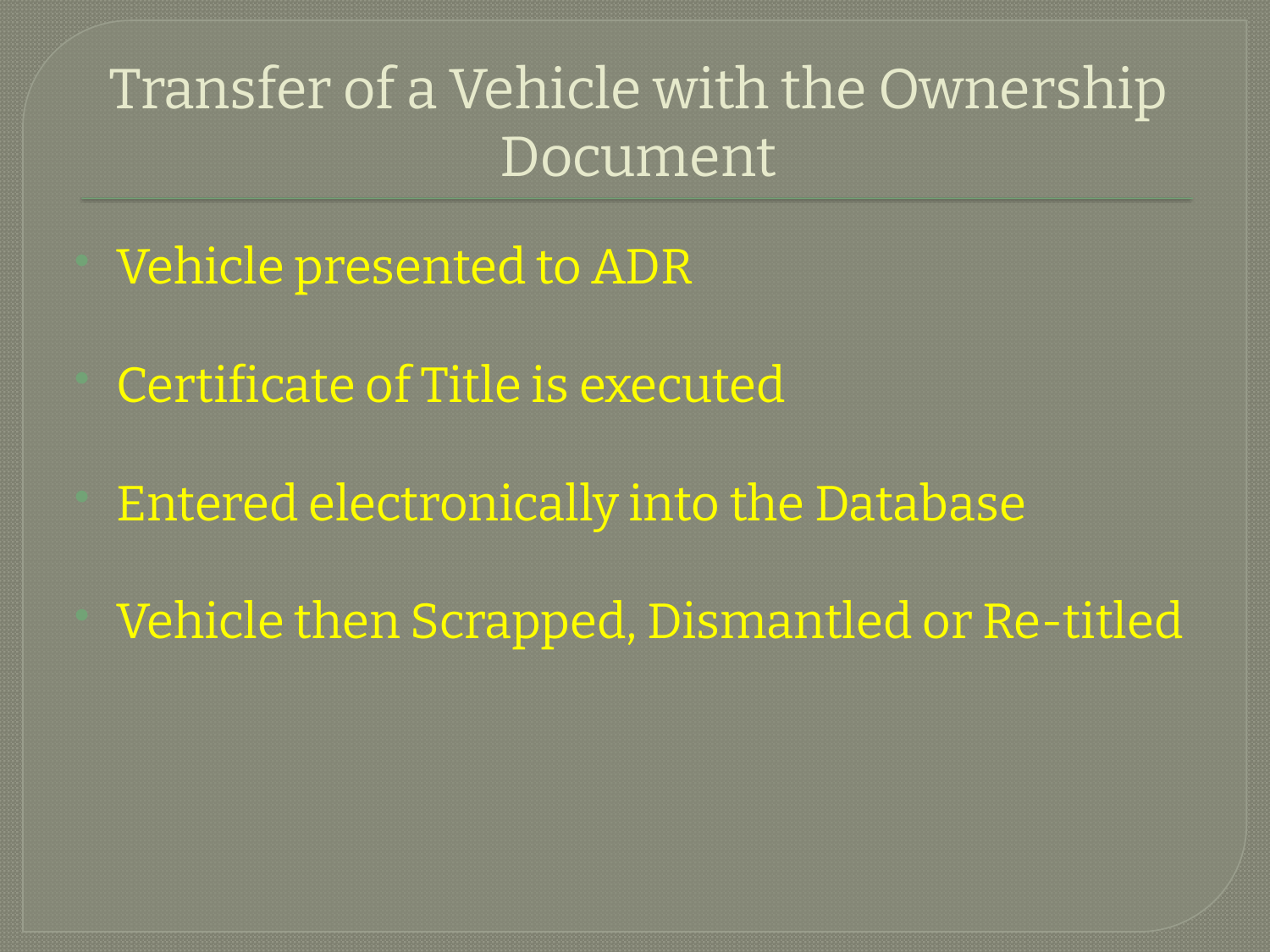

# Transfer of a Vehicle with the Ownership Document
Vehicle presented to ADR

Certificate of Title is executed

Entered electronically into the Database

Vehicle then Scrapped, Dismantled or Re-titled